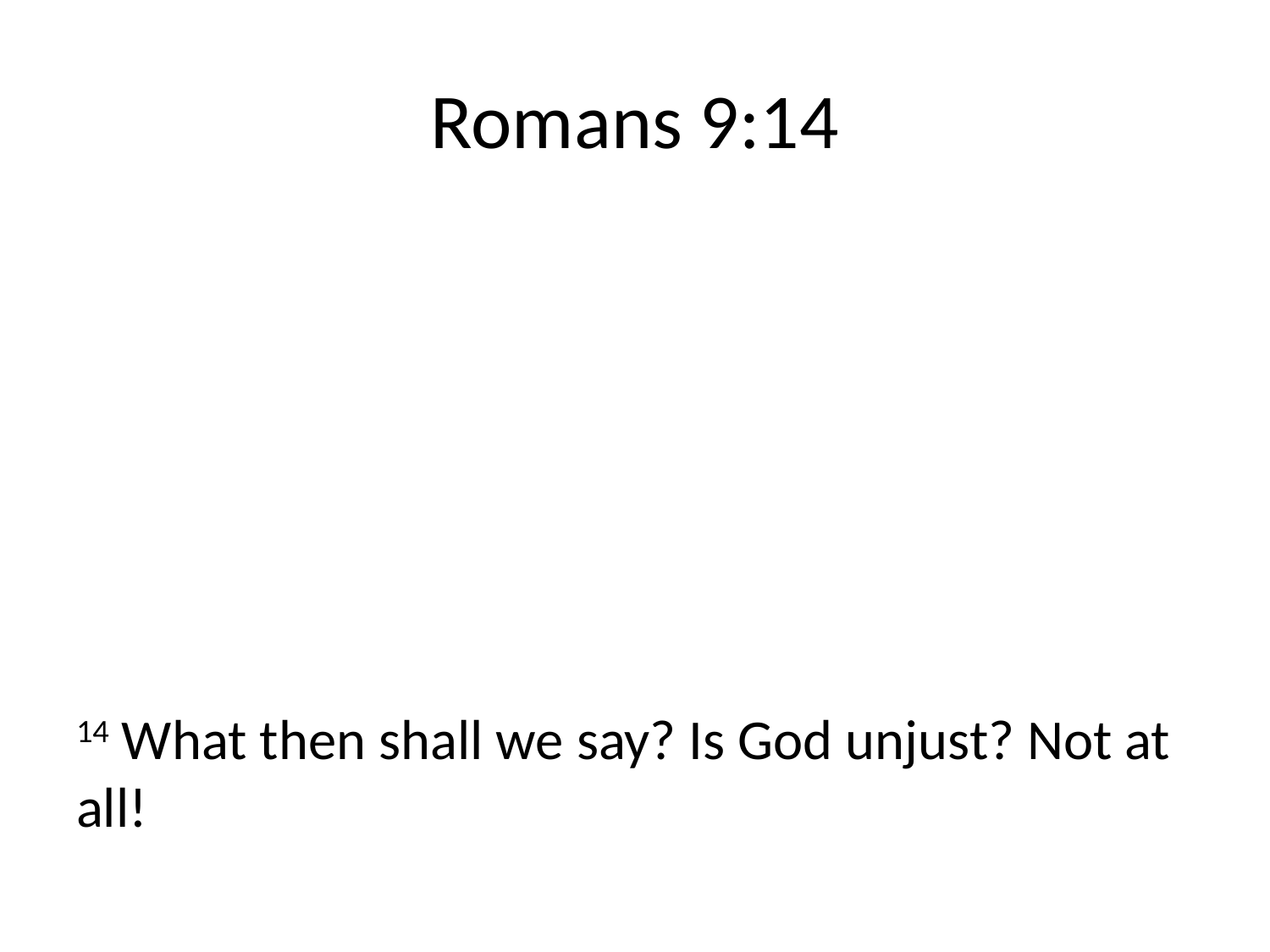

# Romans 9:14

14 What then shall we say? Is God unjust? Not at all!